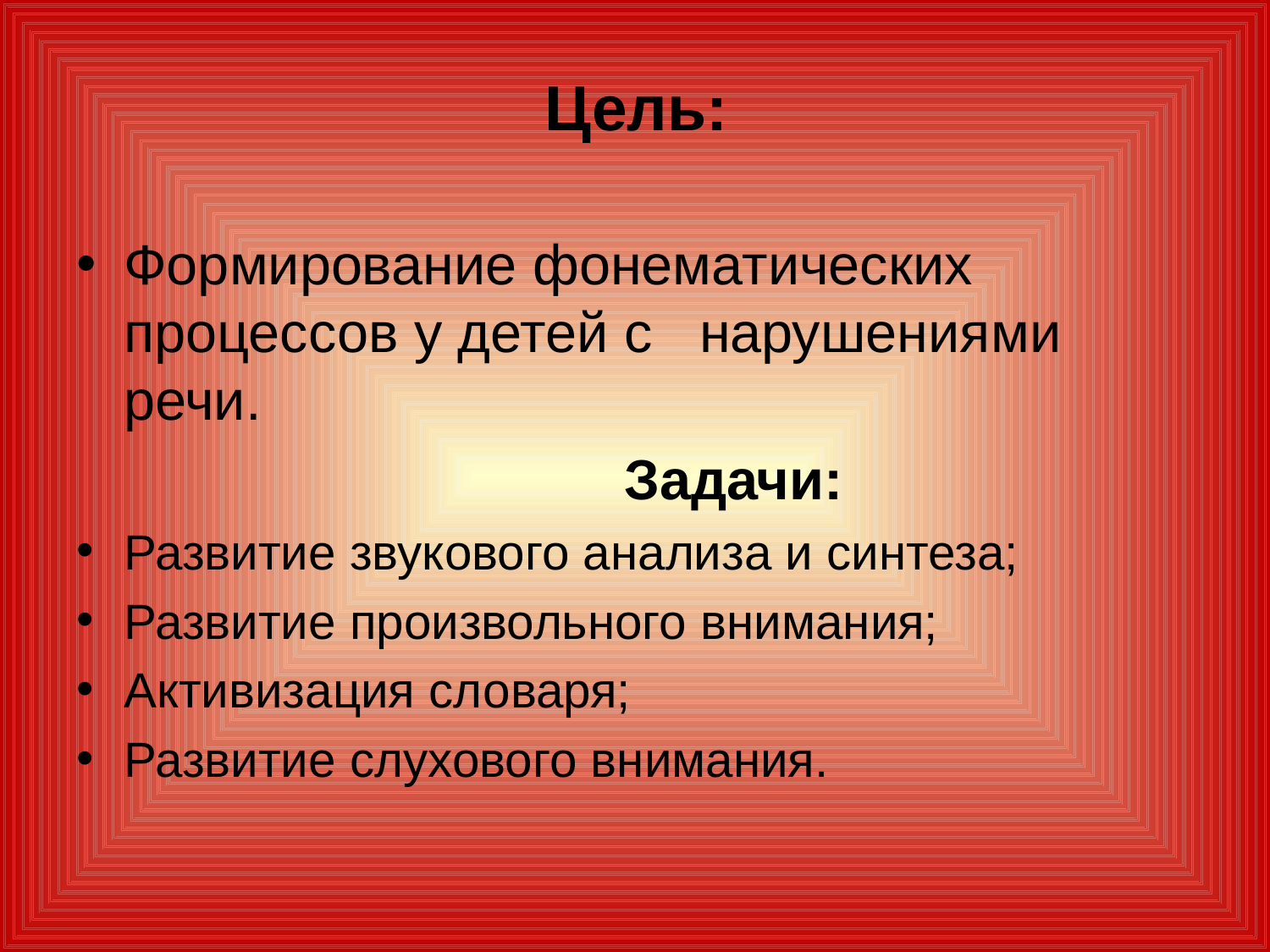

# Цель:
Формирование фонематических процессов у детей с   нарушениями речи.
                                   Задачи:
Развитие звукового анализа и синтеза;
Развитие произвольного внимания;
Активизация словаря;
Развитие слухового внимания.